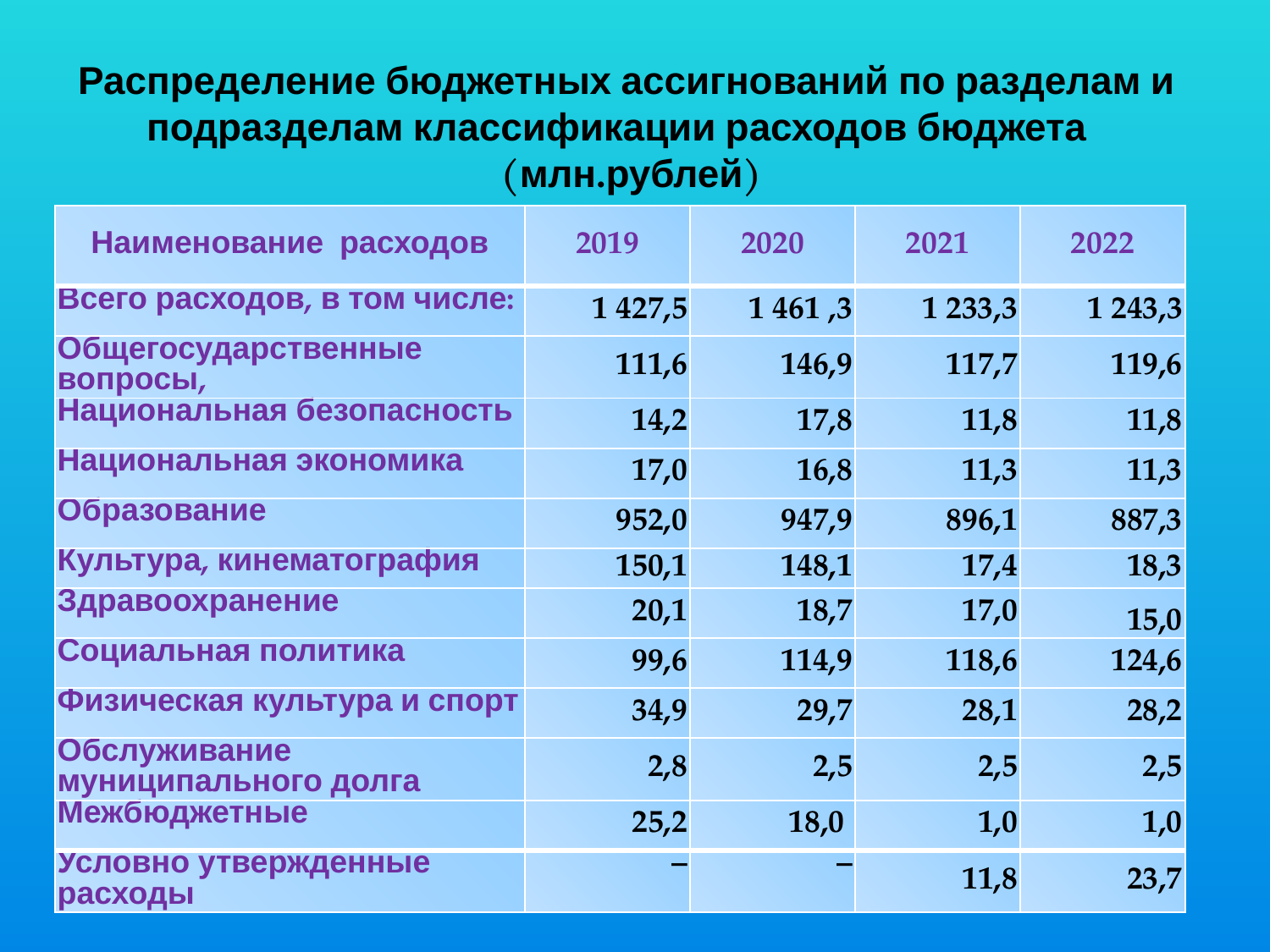

# Распределение бюджетных ассигнований по разделам и подразделам классификации расходов бюджета (млн.рублей)
| Наименование расходов | 2019 | 2020 | 2021 | 2022 |
| --- | --- | --- | --- | --- |
| Всего расходов, в том числе: | 1 427,5 | 1 461 ,3 | 1 233,3 | 1 243,3 |
| Общегосударственные вопросы, | 111,6 | 146,9 | 117,7 | 119,6 |
| Национальная безопасность | 14,2 | 17,8 | 11,8 | 11,8 |
| Национальная экономика | 17,0 | 16,8 | 11,3 | 11,3 |
| Образование | 952,0 | 947,9 | 896,1 | 887,3 |
| Культура, кинематография | 150,1 | 148,1 | 17,4 | 18,3 |
| Здравоохранение | 20,1 | 18,7 | 17,0 | 15,0 |
| Социальная политика | 99,6 | 114,9 | 118,6 | 124,6 |
| Физическая культура и спорт | 34,9 | 29,7 | 28,1 | 28,2 |
| Обслуживание муниципального долга | 2,8 | 2,5 | 2,5 | 2,5 |
| Межбюджетные | 25,2 | 18,0 | 1,0 | 1,0 |
| Условно утвержденные расходы | – | – | 11,8 | 23,7 |